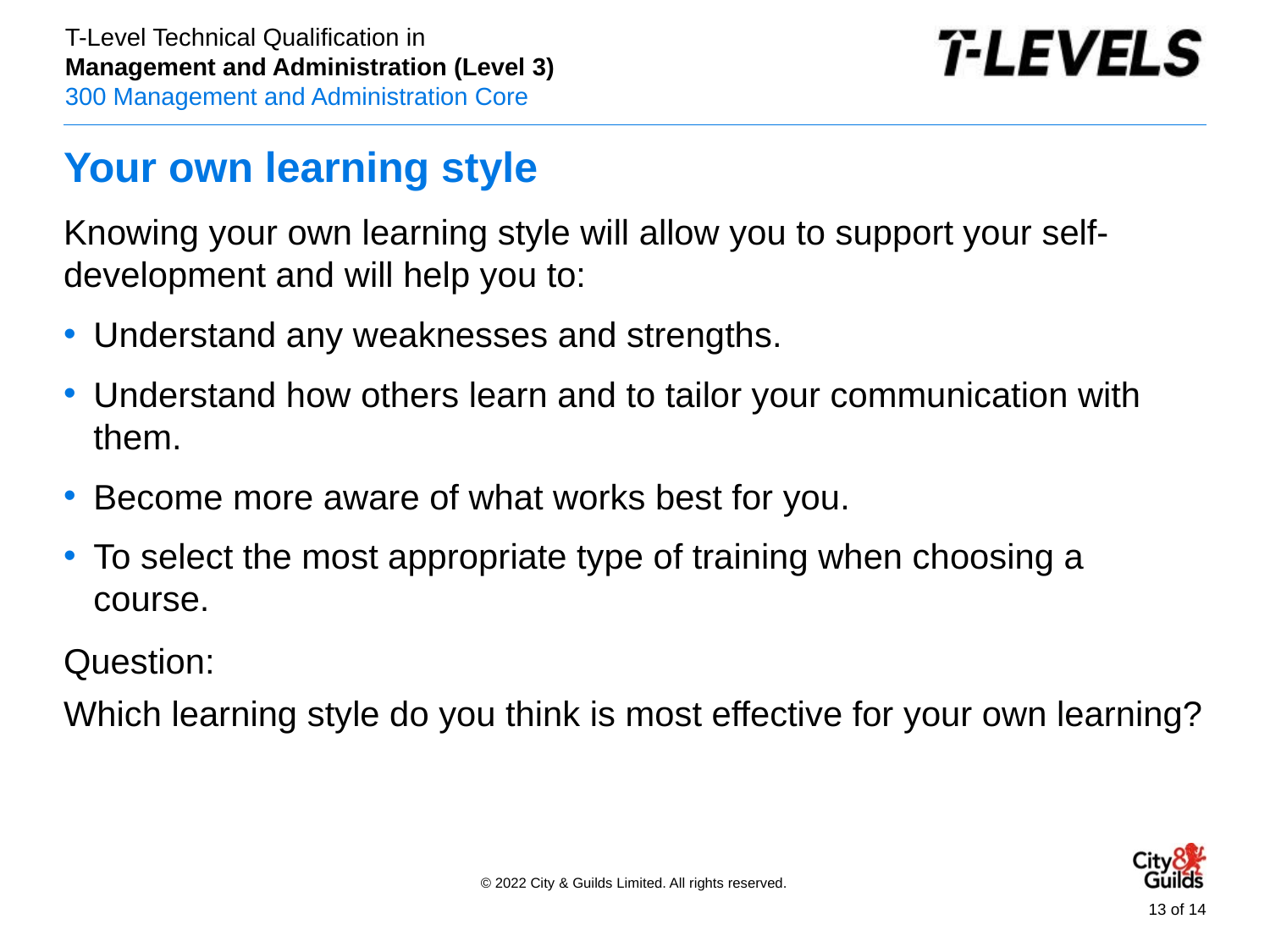

# Your own learning style
Knowing your own learning style will allow you to support your self-development and will help you to:
Understand any weaknesses and strengths.
Understand how others learn and to tailor your communication with them.
Become more aware of what works best for you.
To select the most appropriate type of training when choosing a course.
Question:
Which learning style do you think is most effective for your own learning?